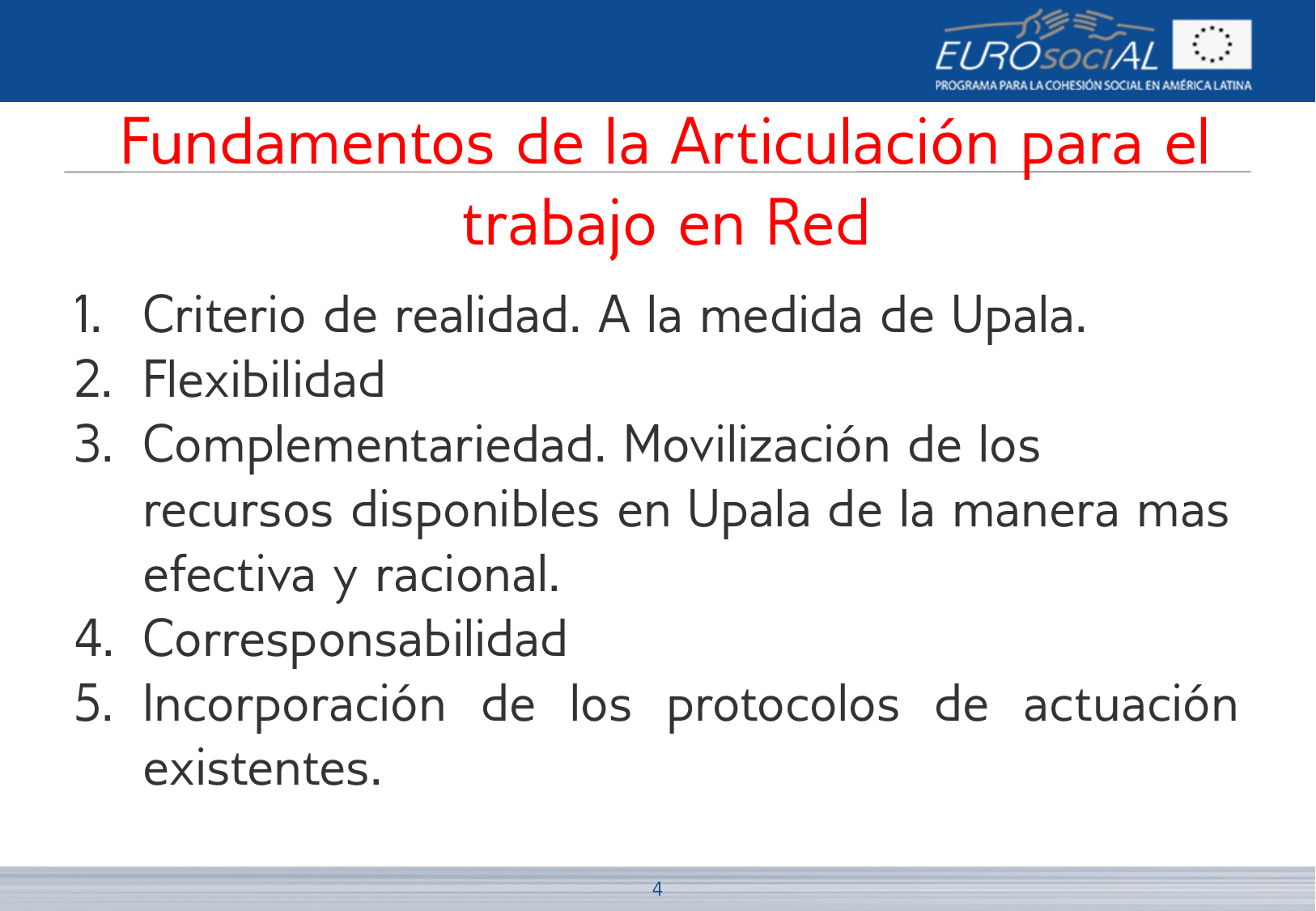

# Fundamentos de la Articulación para el trabajo en Red
Criterio de realidad. A la medida de Upala.
Flexibilidad
Complementariedad. Movilización de los recursos disponibles en Upala de la manera mas efectiva y racional.
Corresponsabilidad
Incorporación de los protocolos de actuación existentes.

4